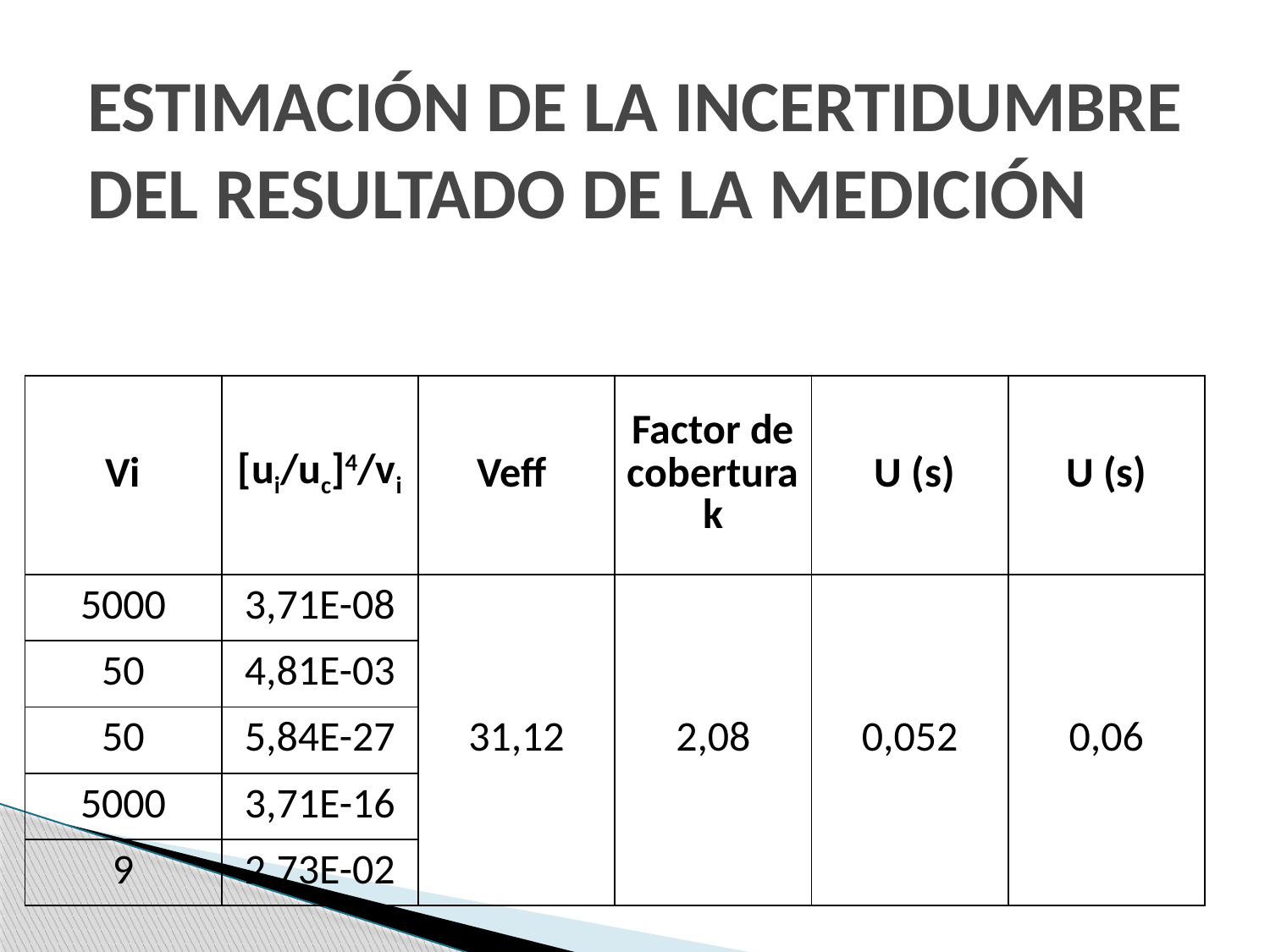

# ESTIMACIÓN DE LA INCERTIDUMBRE DEL RESULTADO DE LA MEDICIÓN
| Vi | [ui/uc]4/vi | Veff | Factor de cobertura k | U (s) | U (s) |
| --- | --- | --- | --- | --- | --- |
| 5000 | 3,71E-08 | 31,12 | 2,08 | 0,052 | 0,06 |
| 50 | 4,81E-03 |  |  |  |  |
| 50 | 5,84E-27 |  |  |  |  |
| 5000 | 3,71E-16 |  |  |  |  |
| 9 | 2,73E-02 |  |  |  |  |